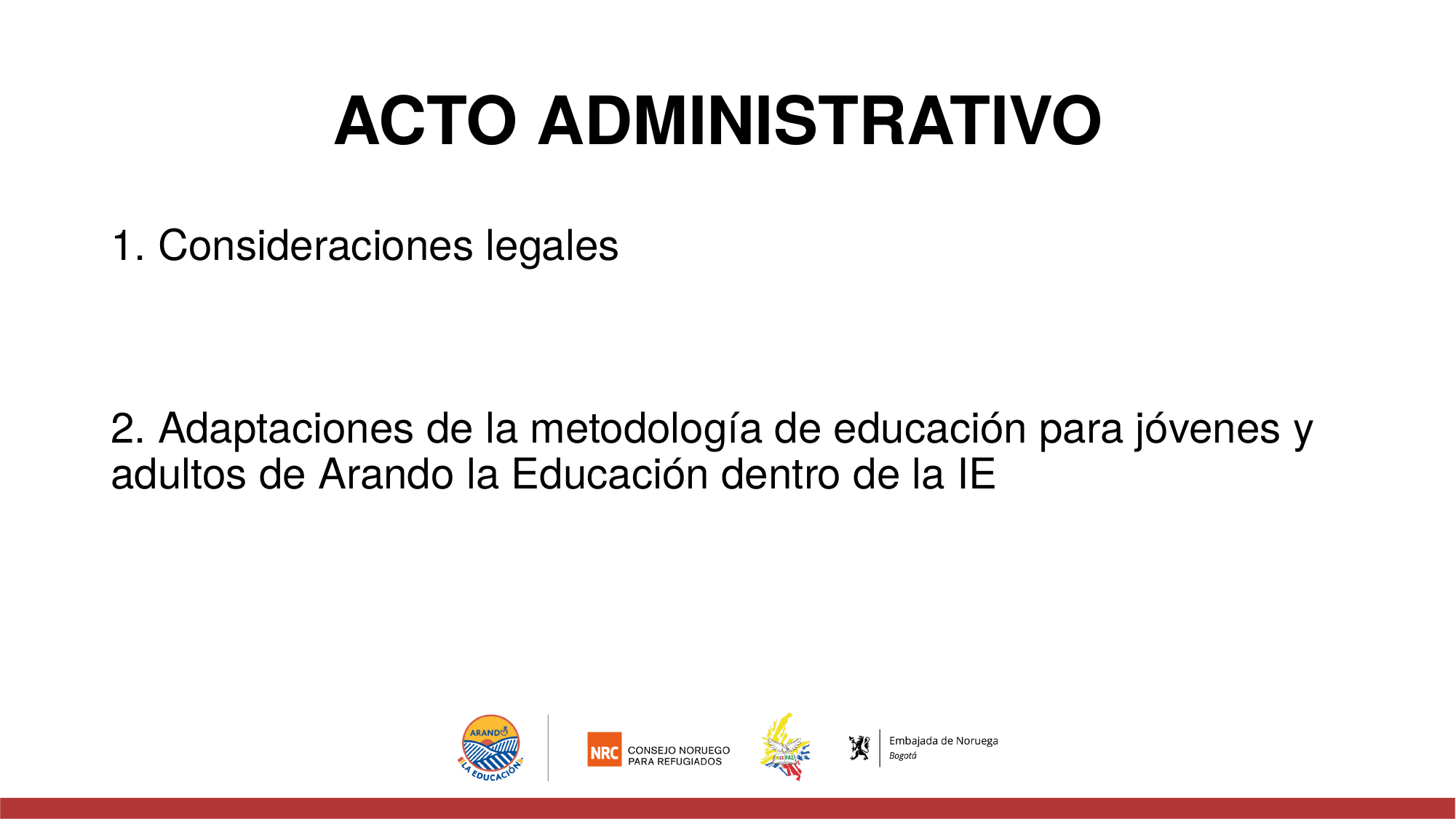

# ACTO ADMINISTRATIVO
1. Consideraciones legales

2. Adaptaciones de la metodología de educación para jóvenes y adultos de Arando la Educación dentro de la IE